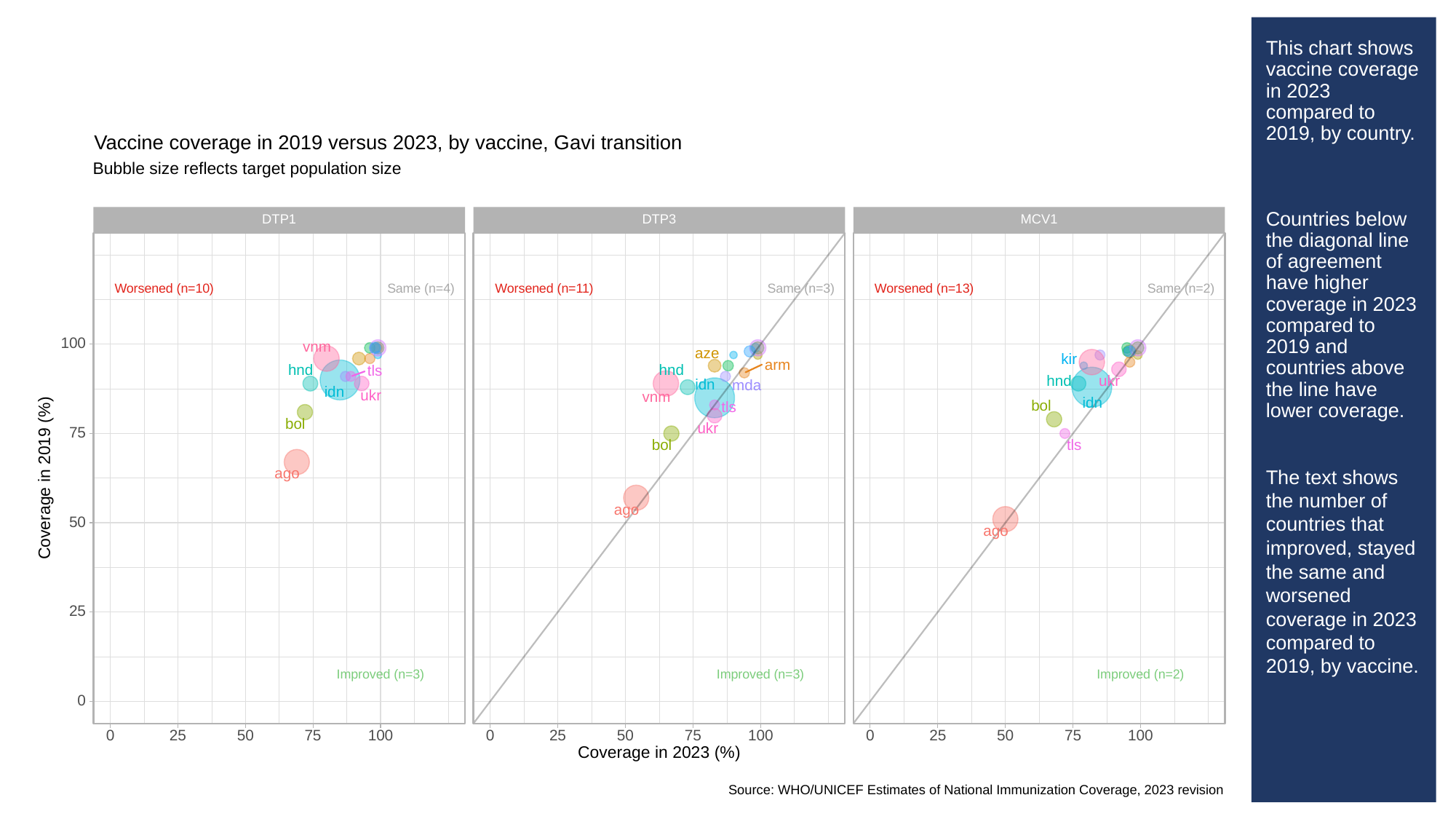

# This chart shows vaccine coverage in 2023 compared to 2019, by country.

Countries below the diagonal line of agreement have higher coverage in 2023 compared to 2019 and countries above the line have lower coverage.

The text shows the number of countries that improved, stayed the same and worsened coverage in 2023 compared to 2019, by vaccine.

Vaccine coverage in 2019 versus 2023, by vaccine, Gavi transition
Bubble size reflects target population size

MCV1
DTP3
DTP1

Worsened (n=10)
Same (n=4)
Worsened (n=11)
Same (n=3)
Worsened (n=13)
Same (n=2)

100

vnm

aze

kir

arm

hnd
hnd
tls

ukr

hnd

idn
mda
idn

ukr
vnm
idn

bol
tls

bol
ukr

75

tls
bol

ago
Coverage in 2019 (%)

ago

50

ago

25

Improved (n=3)
Improved (n=3)
Improved (n=2)
0

0
25
50
100
0
25
50
100
0
25
50
100
75
75
75
Coverage in 2023 (%)

Source: WHO/UNICEF Estimates of National Immunization Coverage, 2023 revision